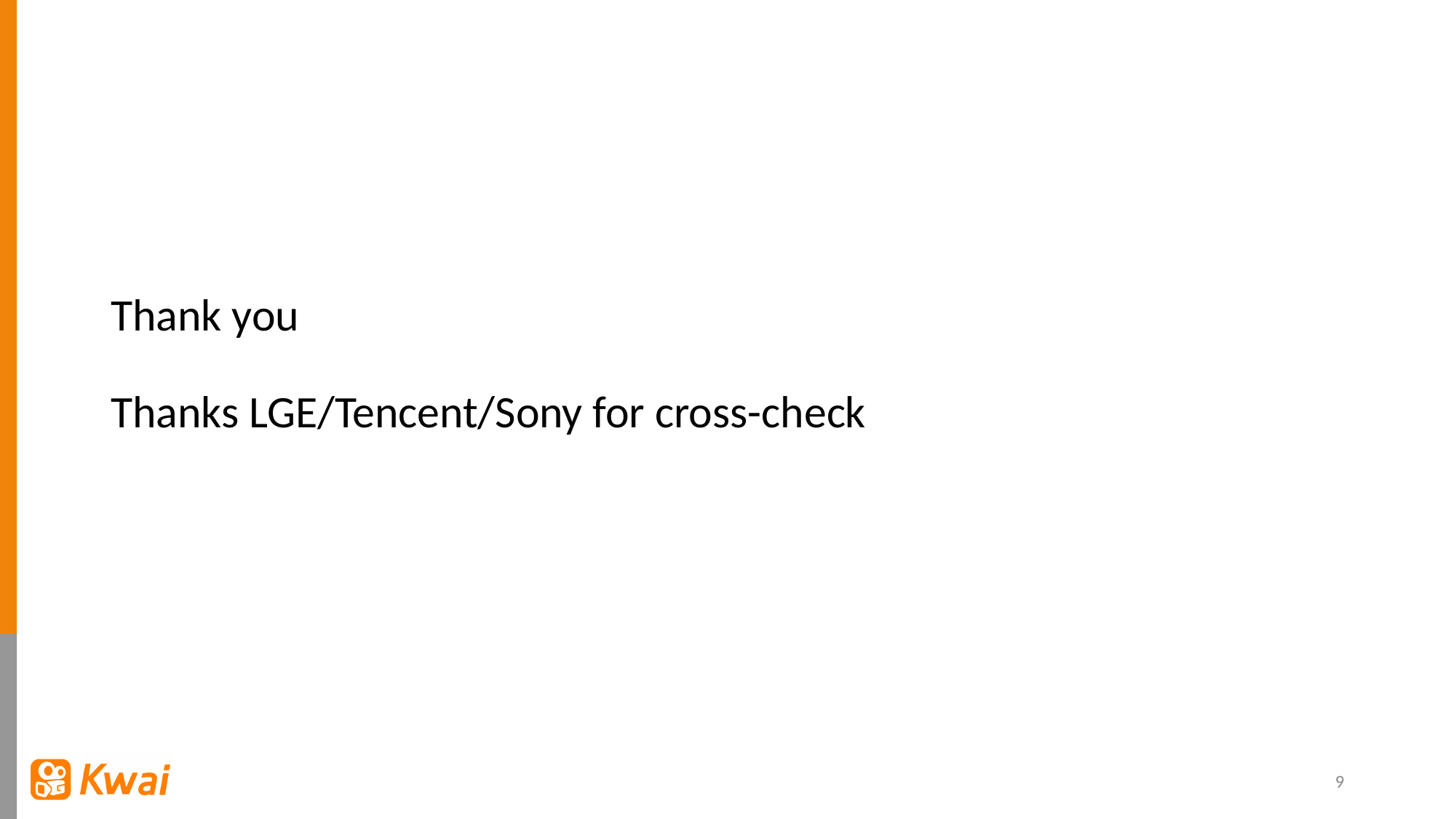

# Thank you Thanks LGE/Tencent/Sony for cross-check
9